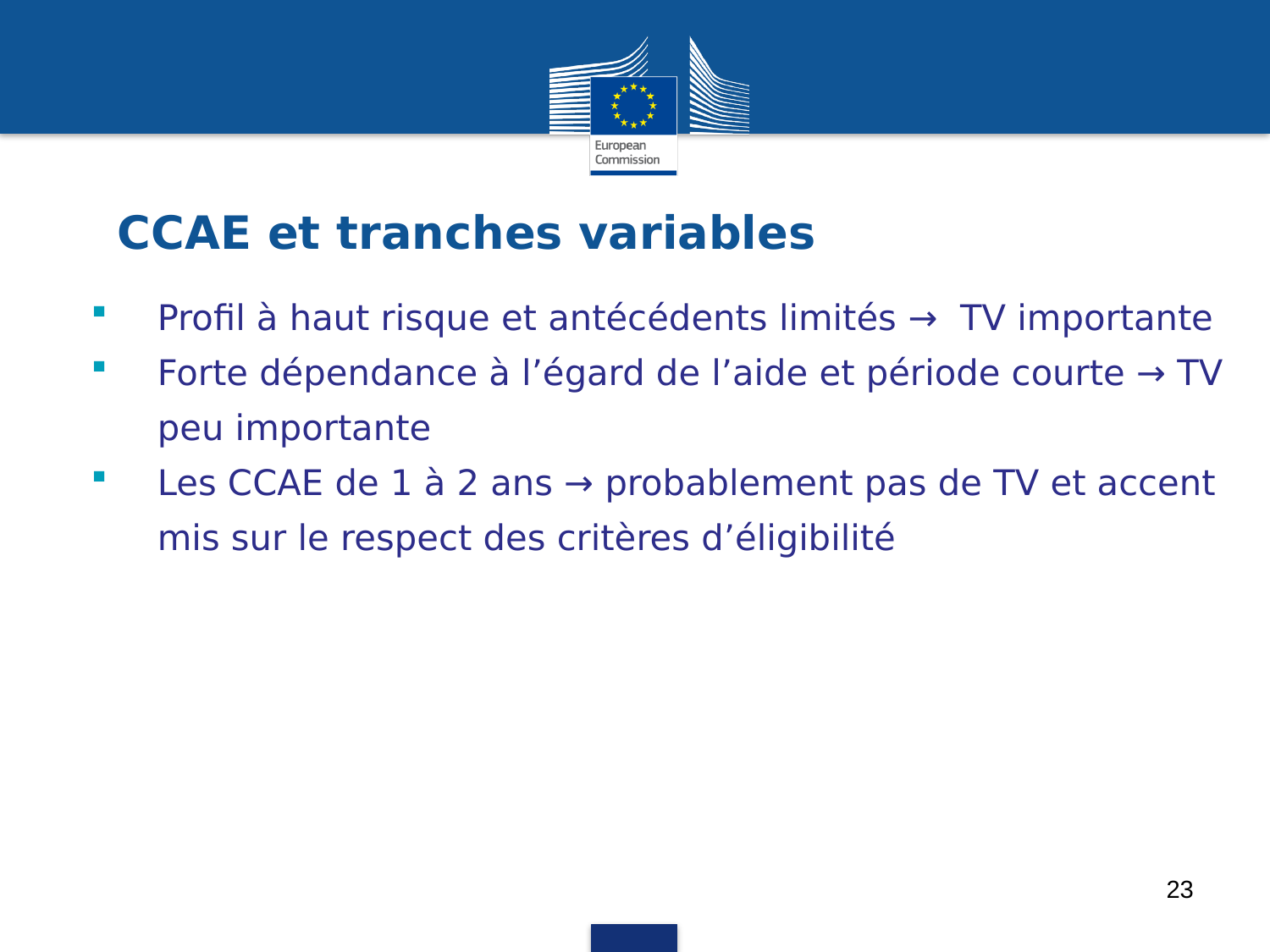

# CCAE et tranches variables
Profil à haut risque et antécédents limités →  TV importante
Forte dépendance à l’égard de l’aide et période courte → TV peu importante
Les CCAE de 1 à 2 ans → probablement pas de TV et accent mis sur le respect des critères d’éligibilité

23